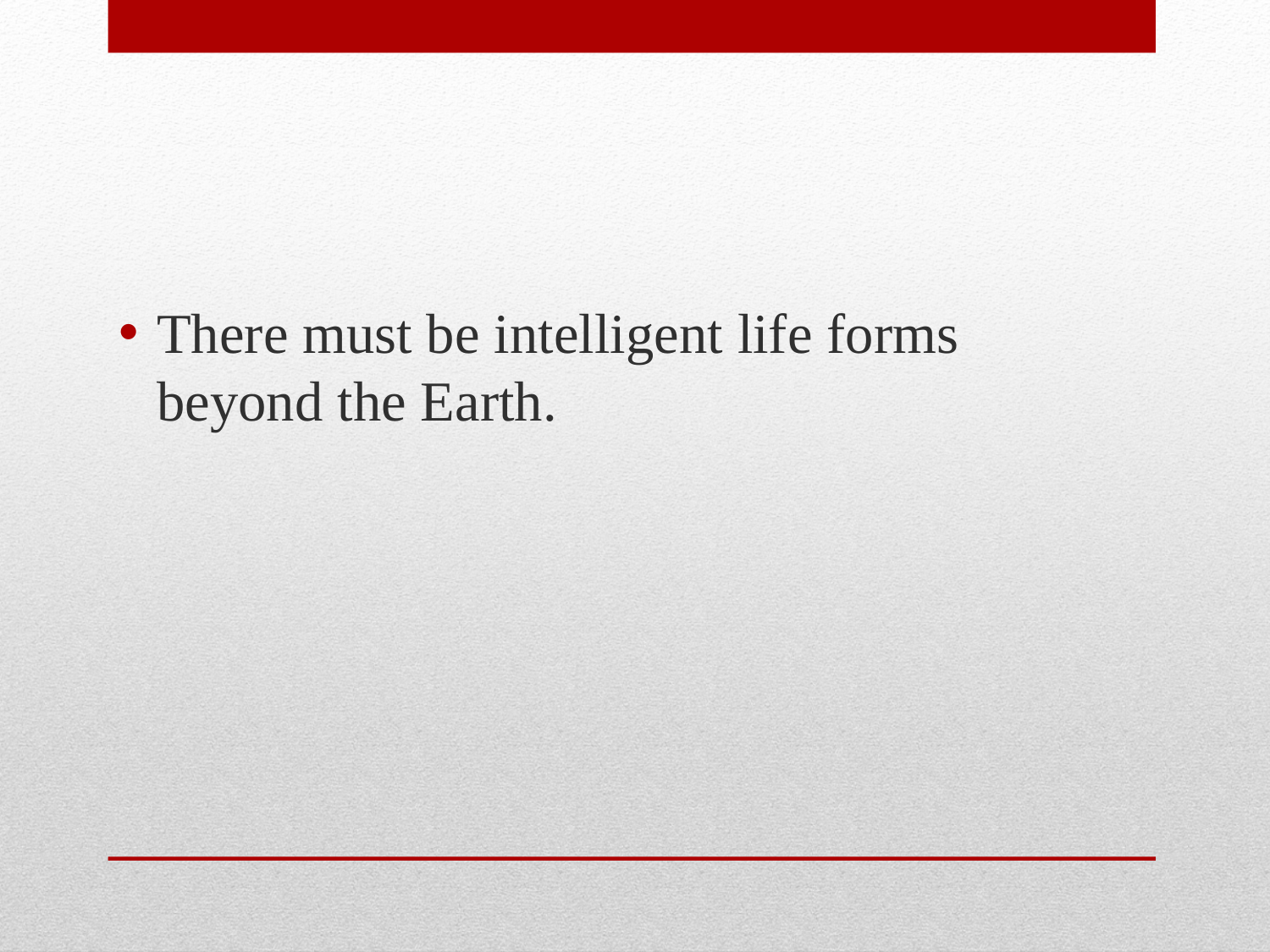

There must be intelligent life forms beyond the Earth.